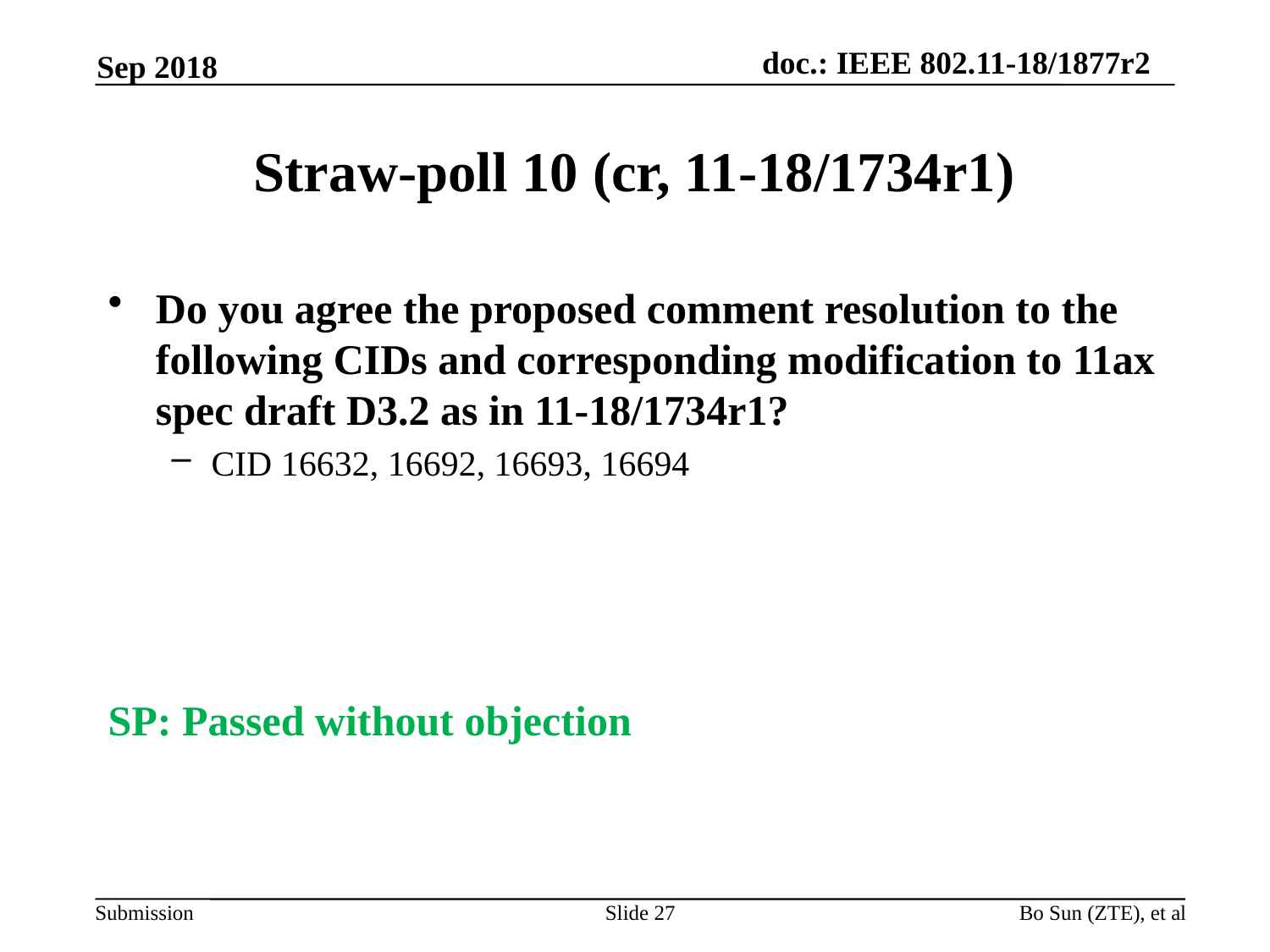

Sep 2018
# Straw-poll 10 (cr, 11-18/1734r1)
Do you agree the proposed comment resolution to the following CIDs and corresponding modification to 11ax spec draft D3.2 as in 11-18/1734r1?
CID 16632, 16692, 16693, 16694

SP: Passed without objection
Slide 27
Bo Sun (ZTE), et al